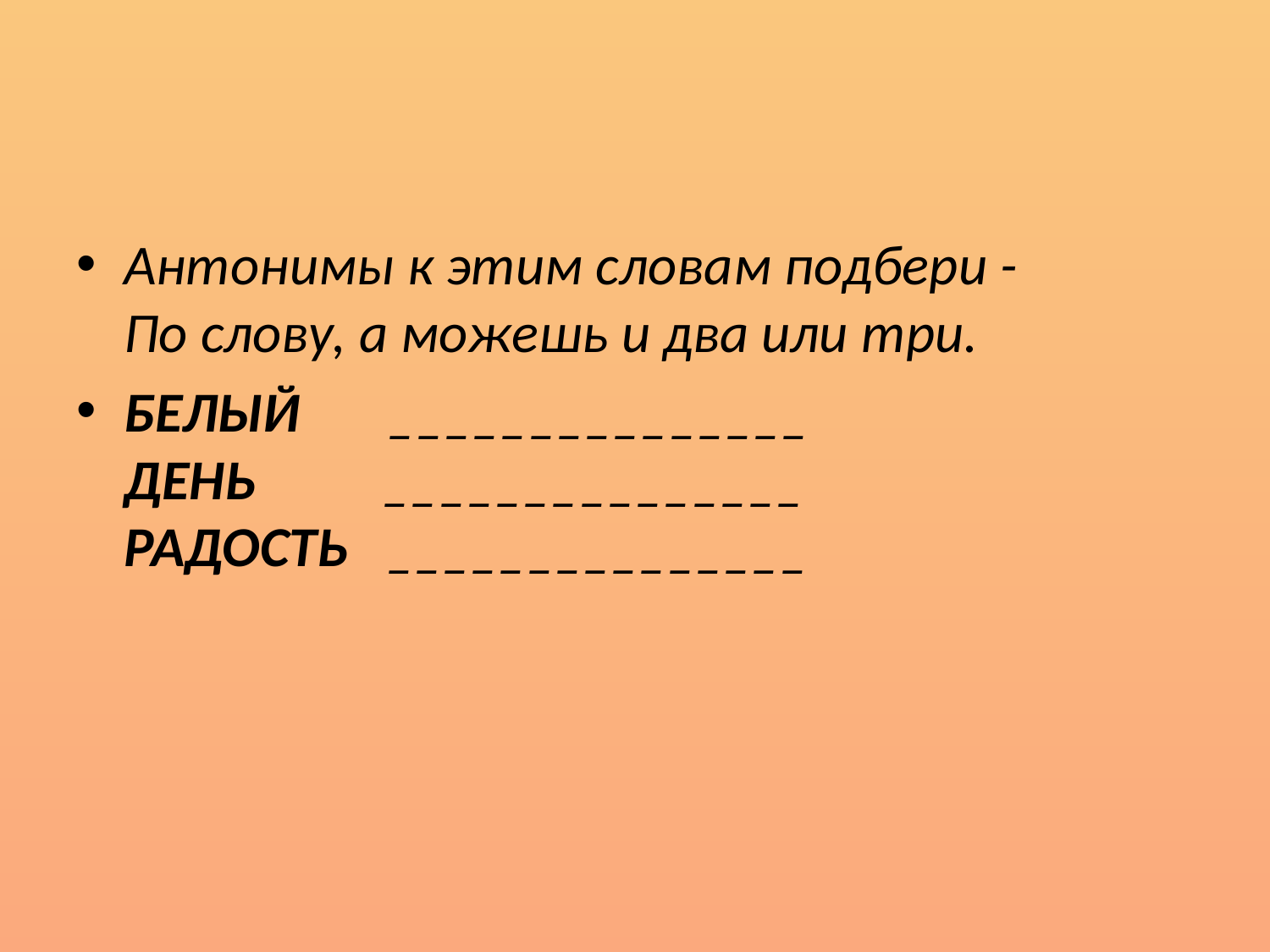

#
Антонимы к этим словам подбери - 
По слову, а можешь и два или три.
БЕЛЫЙ       _______________
ДЕНЬ          _______________
РАДОСТЬ   _______________